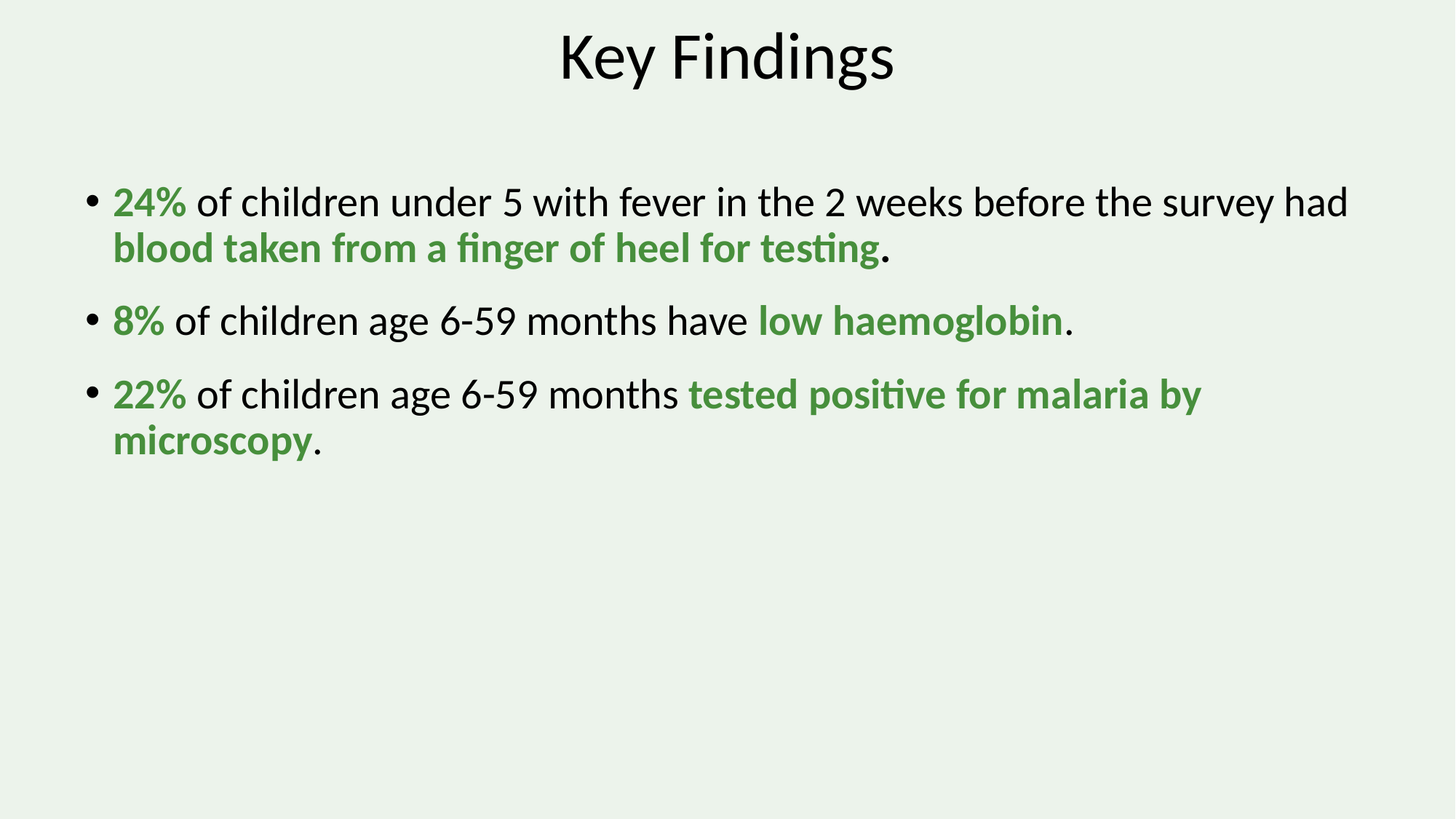

# Key Findings
24% of children under 5 with fever in the 2 weeks before the survey had blood taken from a finger of heel for testing.
8% of children age 6-59 months have low haemoglobin.
22% of children age 6-59 months tested positive for malaria by microscopy.